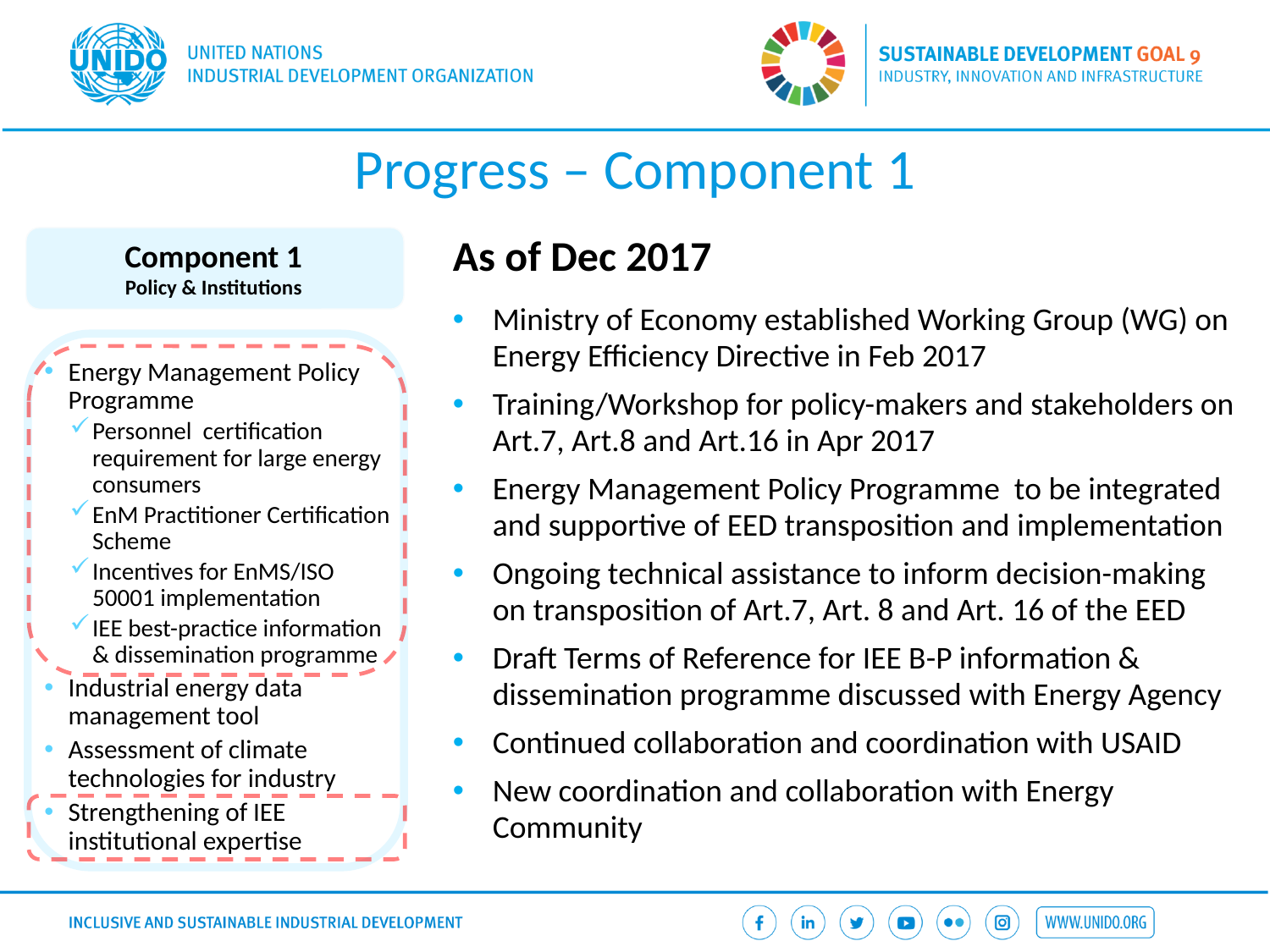

Progress – Component 1
As of Dec 2017
Ministry of Economy established Working Group (WG) on Energy Efficiency Directive in Feb 2017
Training/Workshop for policy-makers and stakeholders on Art.7, Art.8 and Art.16 in Apr 2017
Energy Management Policy Programme  to be integrated and supportive of EED transposition and implementation
Ongoing technical assistance to inform decision-making on transposition of Art.7, Art. 8 and Art. 16 of the EED
Draft Terms of Reference for IEE B-P information & dissemination programme discussed with Energy Agency
Continued collaboration and coordination with USAID
New coordination and collaboration with Energy Community

Component 1
Policy & Institutions

Energy Management Policy Programme
Personnel  certification requirement for large energy consumers
EnM Practitioner Certification Scheme
Incentives for EnMS/ISO 50001 implementation
IEE best-practice information & dissemination programme
Industrial energy data management tool
Assessment of climate technologies for industry
Strengthening of IEE institutional expertise

11